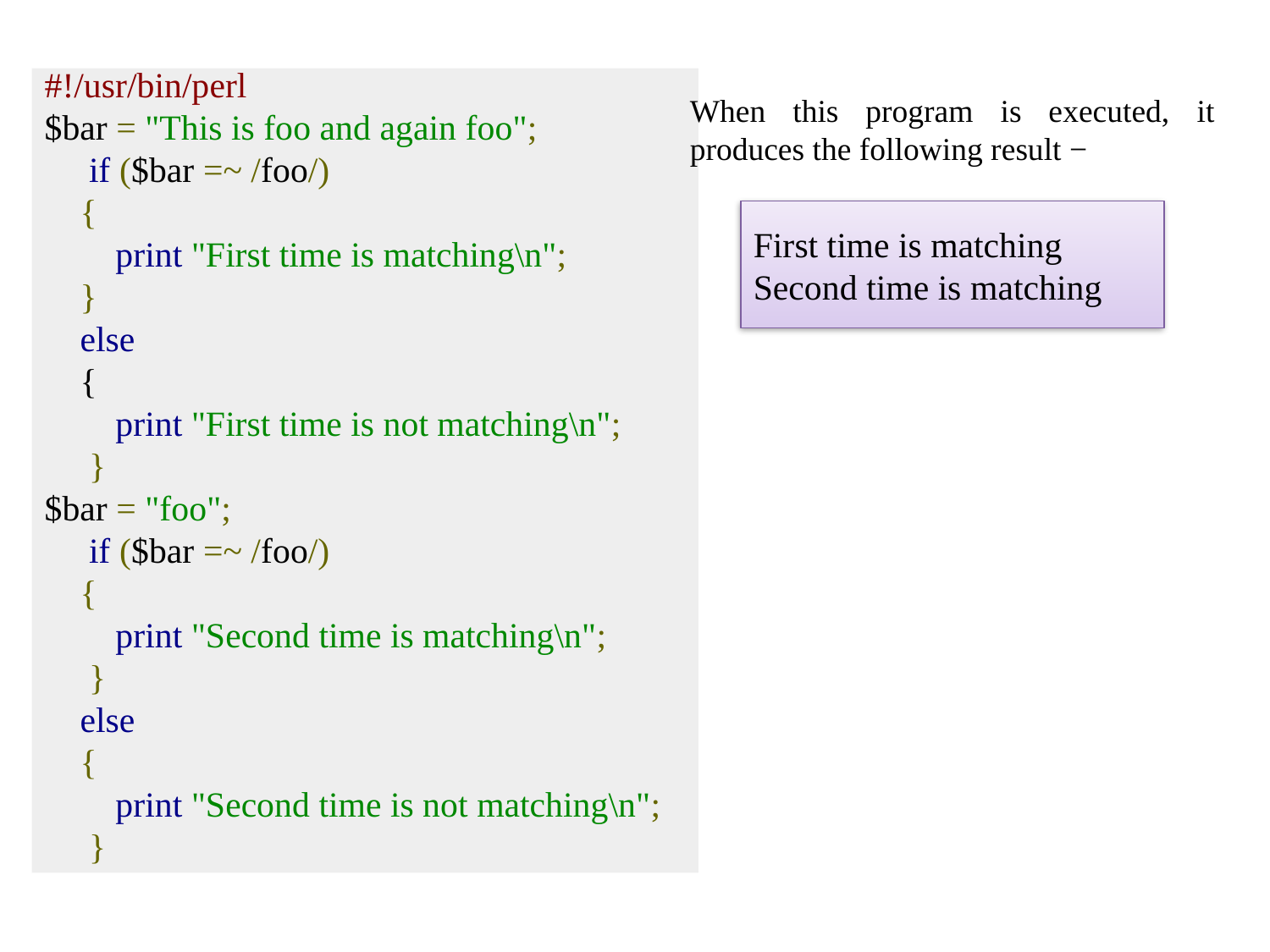

#!/usr/bin/perl
$bar = "This is foo and again foo";
     if ($bar =~ /foo/)
    {
        print "First time is matching\n";
    }
    else
    {
        print "First time is not matching\n";
     }
$bar = "foo";
     if ($bar =~ /foo/)
    {
        print "Second time is matching\n";
     }
    else
    {
        print "Second time is not matching\n";
     }
When this program is executed, it produces the following result −

First time is matching
Second time is matching